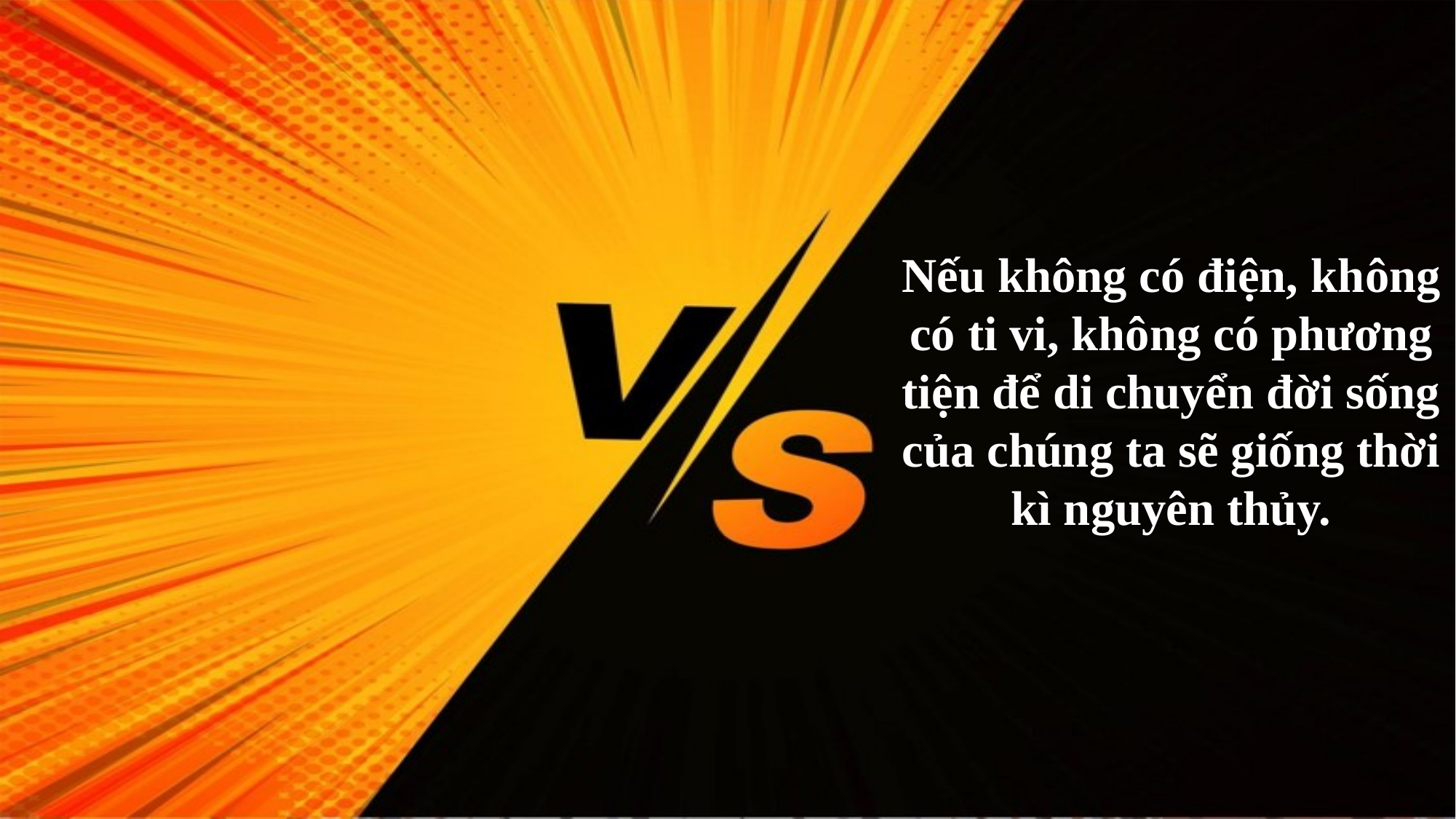

Nếu không có điện, không có ti vi, không có phương tiện để di chuyển đời sống của chúng ta sẽ giống thời kì nguyên thủy.